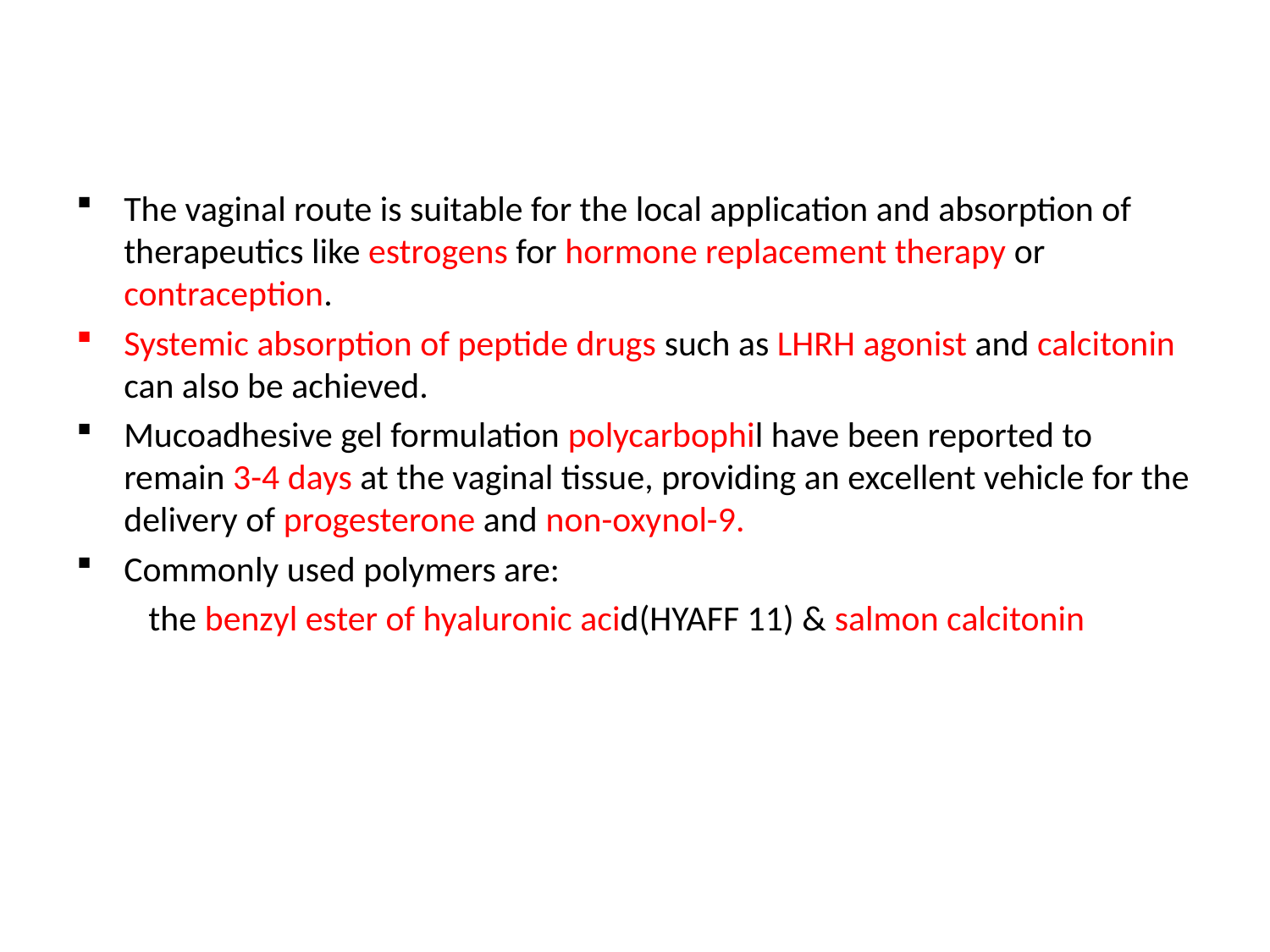

The vaginal route is suitable for the local application and absorption of therapeutics like estrogens for hormone replacement therapy or contraception.
Systemic absorption of peptide drugs such as LHRH agonist and calcitonin can also be achieved.
Mucoadhesive gel formulation polycarbophil have been reported to remain 3-4 days at the vaginal tissue, providing an excellent vehicle for the delivery of progesterone and non-oxynol-9.
Commonly used polymers are:
         the benzyl ester of hyaluronic acid(HYAFF 11) & salmon calcitonin